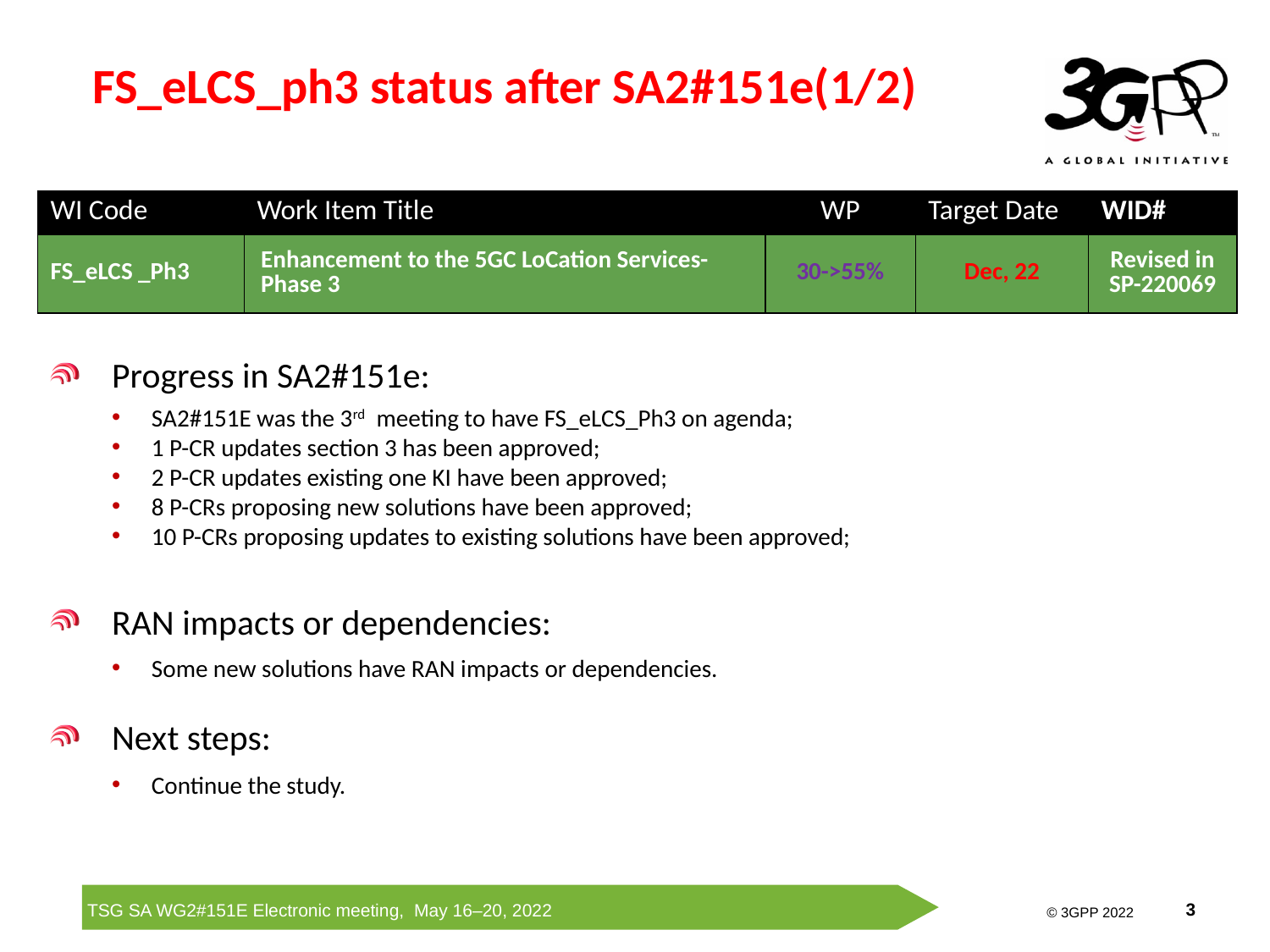

FS_eLCS_ph3 status after SA2#151e(1/2)
| WI Code | Work Item Title | WP | Target Date | WID# |
| --- | --- | --- | --- | --- |
| FS\_eLCS \_Ph3 | Enhancement to the 5GC LoCation Services-Phase 3 | 30->55% | Dec, 22 | Revised in SP-220069 |
Progress in SA2#151e:
SA2#151E was the 3rd  meeting to have FS_eLCS_Ph3 on agenda;
1 P-CR updates section 3 has been approved;
2 P-CR updates existing one KI have been approved;
8 P-CRs proposing new solutions have been approved;
10 P-CRs proposing updates to existing solutions have been approved;

RAN impacts or dependencies:
Some new solutions have RAN impacts or dependencies.

Next steps:
Continue the study.